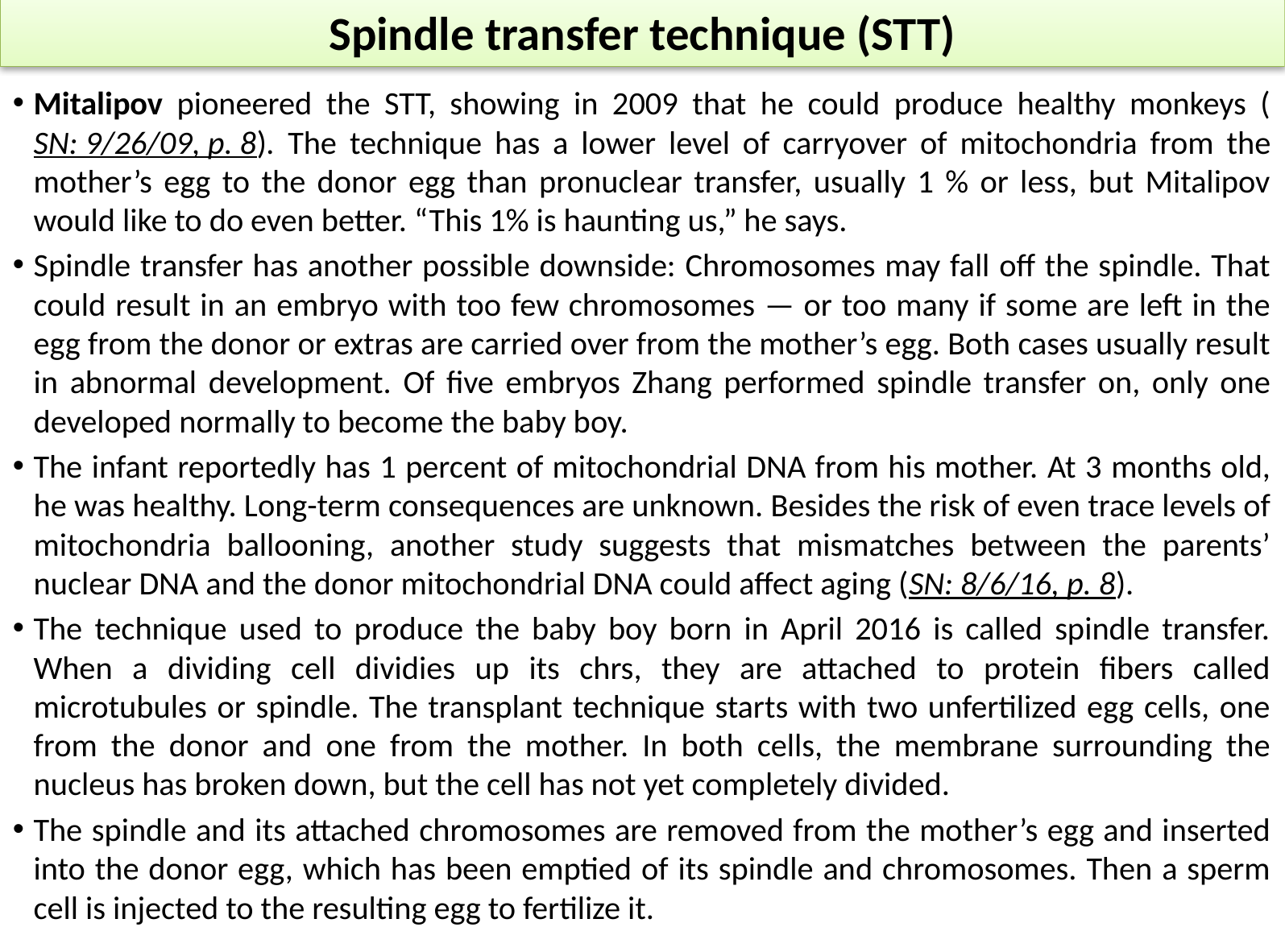

# Spindle transfer technique (STT)
Mitalipov pioneered the STT, showing in 2009 that he could produce healthy monkeys (SN: 9/26/09, p. 8). The technique has a lower level of carryover of mitochondria from the mother’s egg to the donor egg than pronuclear transfer, usually 1 % or less, but Mitalipov would like to do even better. “This 1% is haunting us,” he says.
Spindle transfer has another possible downside: Chromosomes may fall off the spindle. That could result in an embryo with too few chromosomes — or too many if some are left in the egg from the donor or extras are carried over from the mother’s egg. Both cases usually result in abnormal development. Of five embryos Zhang performed spindle transfer on, only one developed normally to become the baby boy.
The infant reportedly has 1 percent of mitochondrial DNA from his mother. At 3 months old, he was healthy. Long-term consequences are unknown. Besides the risk of even trace levels of mitochondria ballooning, another study suggests that mismatches between the parents’ nuclear DNA and the donor mitochondrial DNA could affect aging (SN: 8/6/16, p. 8).
The technique used to produce the baby boy born in April 2016 is called spindle transfer. When a dividing cell dividies up its chrs, they are attached to protein fibers called microtubules or spindle. The transplant technique starts with two unfertilized egg cells, one from the donor and one from the mother. In both cells, the membrane surrounding the nucleus has broken down, but the cell has not yet completely divided.
The spindle and its attached chromosomes are removed from the mother’s egg and inserted into the donor egg, which has been emptied of its spindle and chromosomes. Then a sperm cell is injected to the resulting egg to fertilize it.